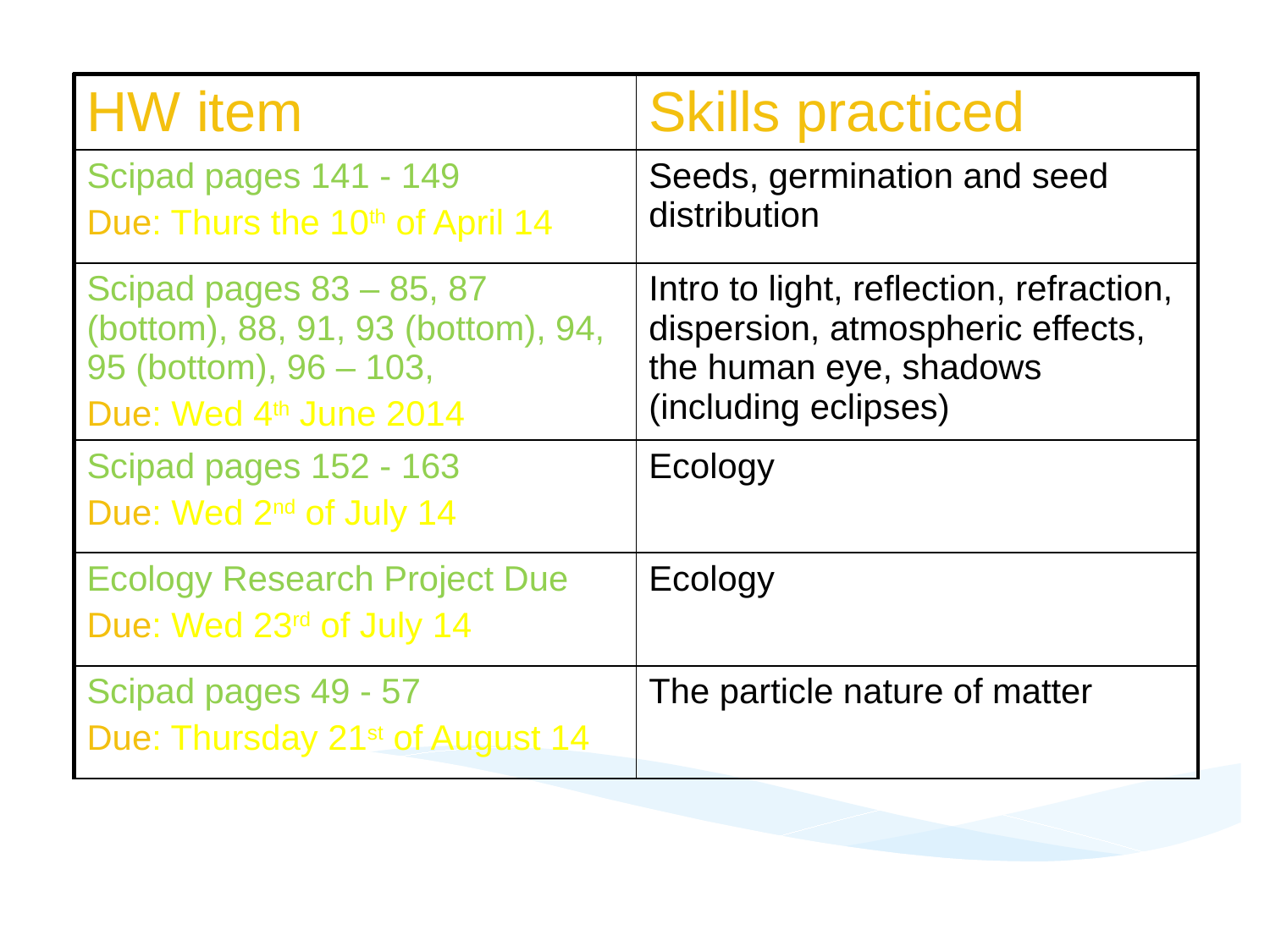

| HW item | Skills practiced |
| --- | --- |
| Scipad pages 141 - 149 Due: Thurs the 10th of April 14 | Seeds, germination and seed distribution |
| Scipad pages 83 – 85, 87 (bottom), 88, 91, 93 (bottom), 94, 95 (bottom), 96 – 103, Due: Wed 4th June 2014 | Intro to light, reflection, refraction, dispersion, atmospheric effects, the human eye, shadows (including eclipses) |
| Scipad pages 152 - 163 Due: Wed 2nd of July 14 | Ecology |
| Ecology Research Project Due Due: Wed 23rd of July 14 | Ecology |
| Scipad pages 49 - 57 Due: Thursday 21st of August 14 | The particle nature of matter |